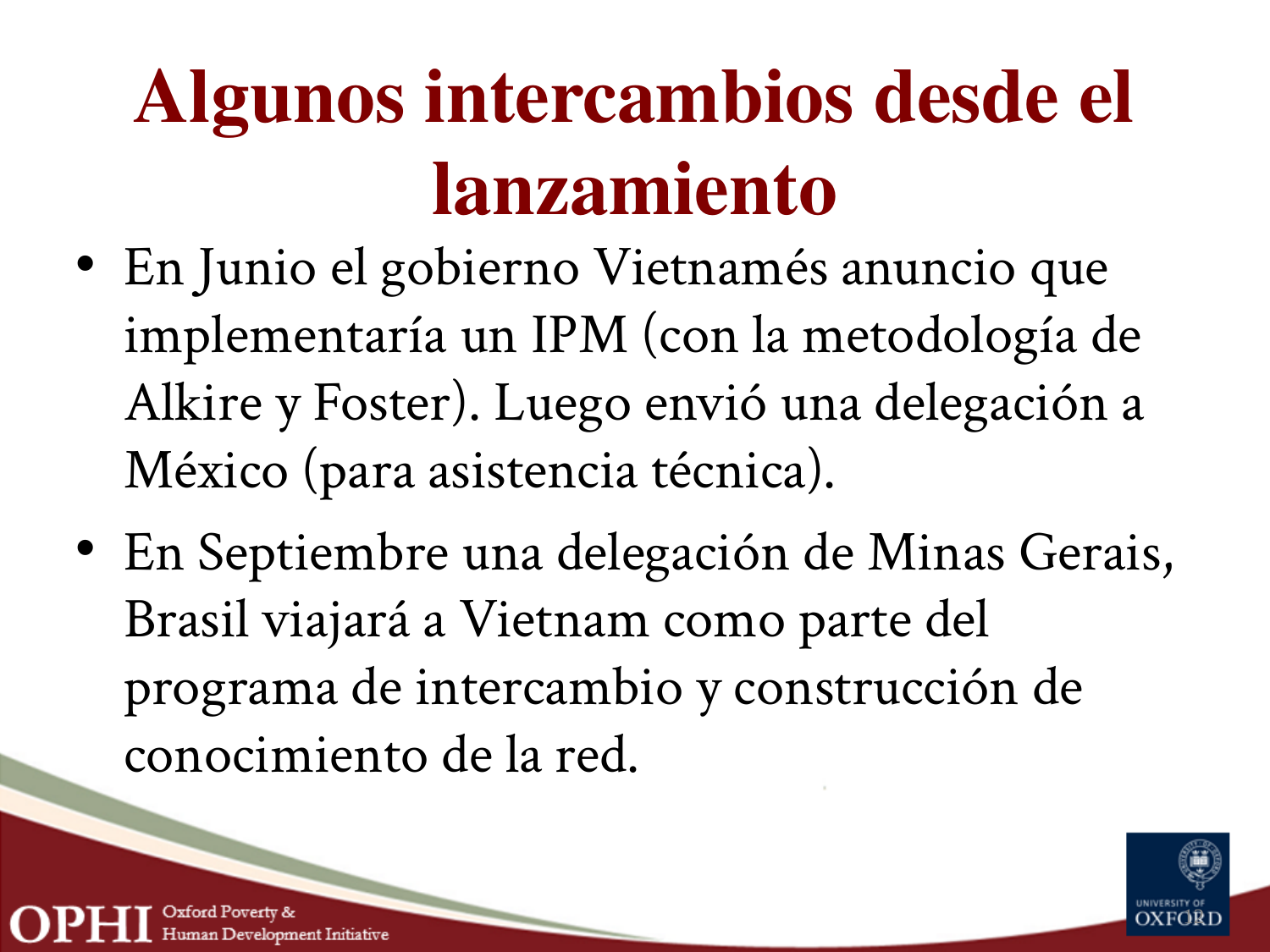

# Algunos intercambios desde el lanzamiento
En Junio el gobierno Vietnamés anuncio que implementaría un IPM (con la metodología de Alkire y Foster). Luego envió una delegación a México (para asistencia técnica).
En Septiembre una delegación de Minas Gerais, Brasil viajará a Vietnam como parte del programa de intercambio y construcción de conocimiento de la red.

12